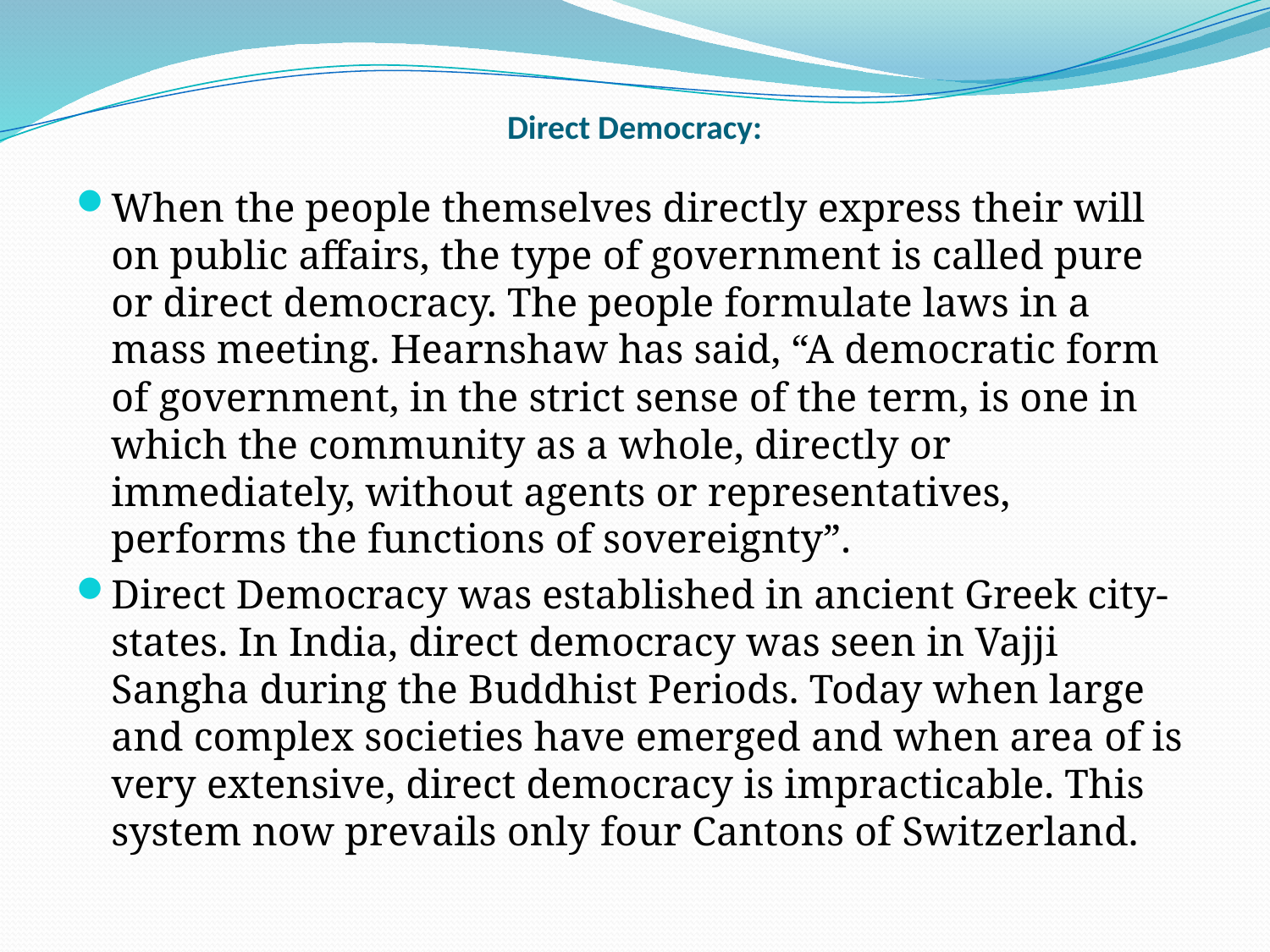

# Direct Democracy:
When the people themselves directly express their will on public affairs, the type of government is called pure or direct democracy. The people formulate laws in a mass meeting. Hearnshaw has said, “A democratic form of government, in the strict sense of the term, is one in which the community as a whole, directly or immediately, without agents or representatives, performs the functions of sovereignty”.
Direct Democracy was established in ancient Greek city-states. In India, direct democracy was seen in Vajji Sangha during the Buddhist Periods. Today when large and complex societies have emerged and when area of is very extensive, direct democracy is impracticable. This system now prevails only four Cantons of Switzerland.